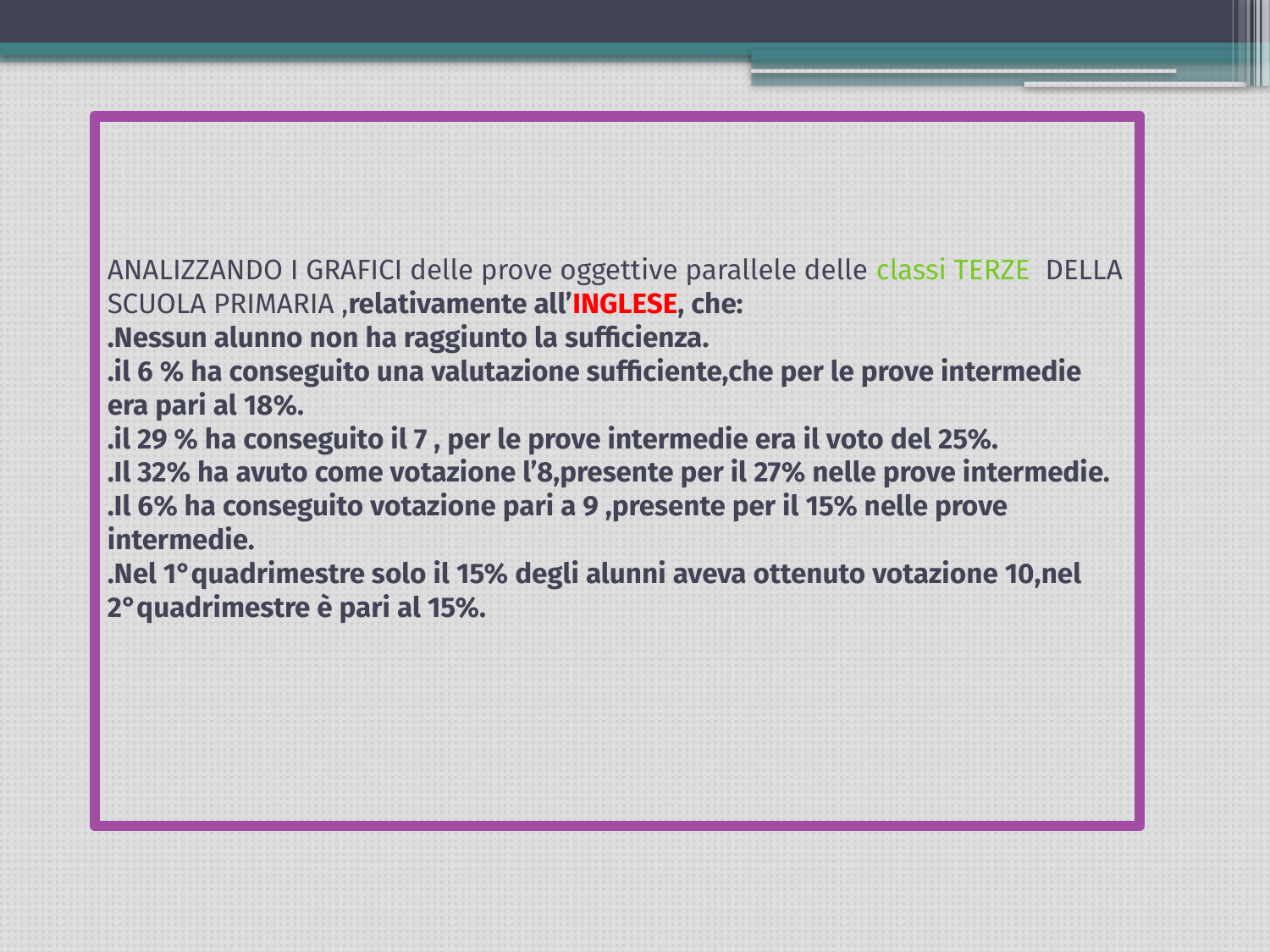

# ANALIZZANDO I GRAFICI delle prove oggettive parallele delle classi TERZE  DELLA SCUOLA PRIMARIA ,relativamente all’INGLESE, che: .Nessun alunno non ha raggiunto la sufficienza. .il 6 % ha conseguito una valutazione sufficiente,che per le prove intermedie era pari al 18%. .il 29 % ha conseguito il 7 , per le prove intermedie era il voto del 25%. .Il 32% ha avuto come votazione l’8,presente per il 27% nelle prove intermedie. .Il 6% ha conseguito votazione pari a 9 ,presente per il 15% nelle prove intermedie. .Nel 1°quadrimestre solo il 15% degli alunni aveva ottenuto votazione 10,nel 2°quadrimestre è pari al 15%.